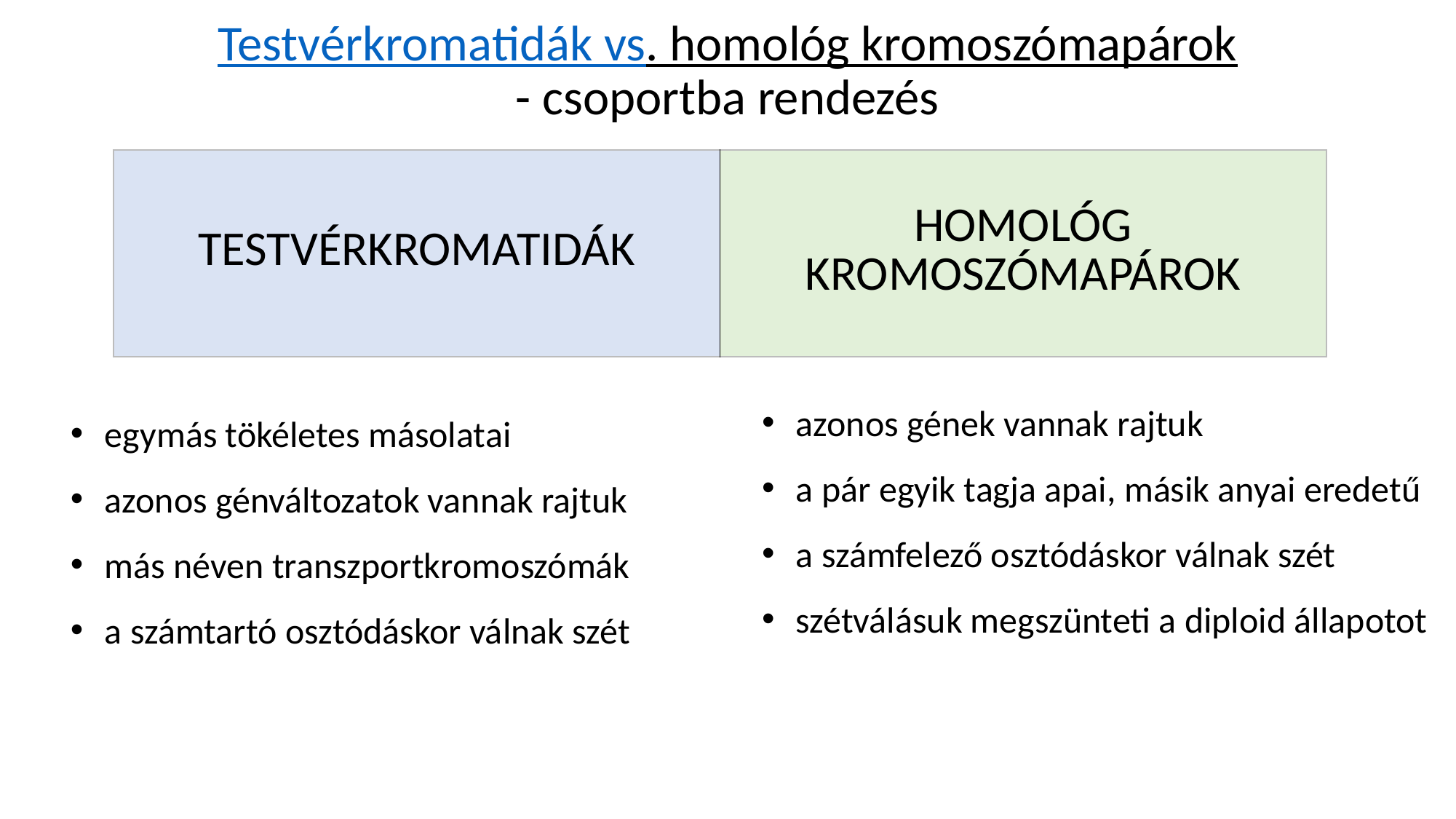

# Testvérkromatidák vs. homológ kromoszómapárok - csoportba rendezés
| TESTVÉRKROMATIDÁK | HOMOLÓG KROMOSZÓMAPÁROK |
| --- | --- |
egymás tökéletes másolatai
azonos génváltozatok vannak rajtuk
más néven transzportkromoszómák
a számtartó osztódáskor válnak szét
azonos gének vannak rajtuk
a pár egyik tagja apai, másik anyai eredetű
a számfelező osztódáskor válnak szét
szétválásuk megszünteti a diploid állapotot